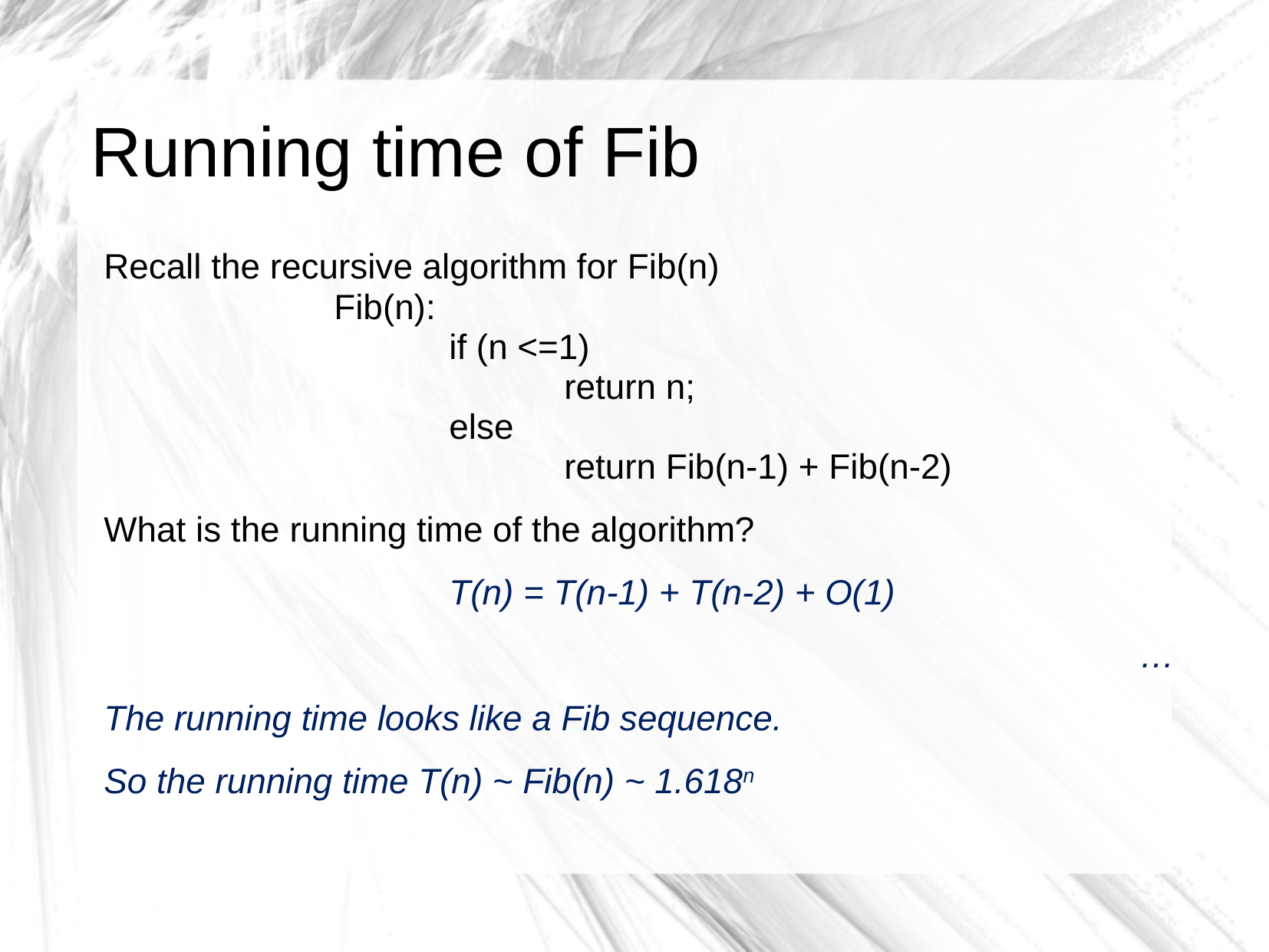

# Running time of Fib
Recall the recursive algorithm for Fib(n)
		Fib(n):
			if (n <=1)
				return n;
			else
				return Fib(n-1) + Fib(n-2)
What is the running time of the algorithm?
			T(n) = T(n-1) + T(n-2) + O(1)
									…
The running time looks like a Fib sequence.
So the running time T(n) ~ Fib(n) ~ 1.618n